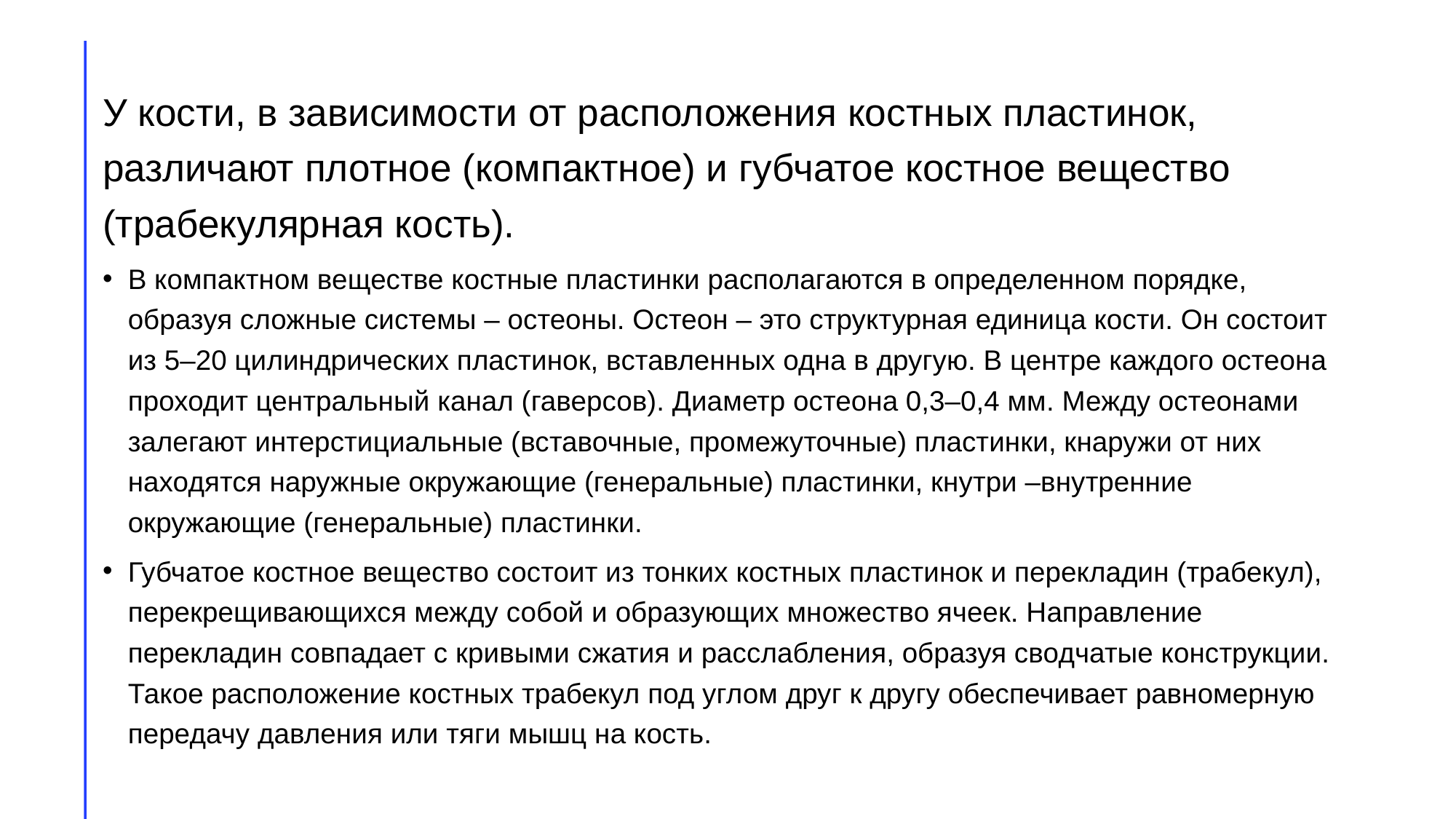

У кости, в зависимости от расположения костных пластинок, различают плотное (компактное) и губчатое костное вещество (трабекулярная кость).
В компактном веществе костные пластинки располагаются в определенном порядке, образуя сложные системы – остеоны. Остеон – это структурная единица кости. Он состоит из 5–20 цилиндрических пластинок, вставленных одна в другую. В центре каждого остеона проходит центральный канал (гаверсов). Диаметр остеона 0,3–0,4 мм. Между остеонами залегают интерстициальные (вставочные, промежуточные) пластинки, кнаружи от них находятся наружные окружающие (генеральные) пластинки, кнутри –внутренние окружающие (генеральные) пластинки.
Губчатое костное вещество состоит из тонких костных пластинок и перекладин (трабекул), перекрещивающихся между собой и образующих множество ячеек. Направление перекладин совпадает с кривыми сжатия и расслабления, образуя сводчатые конструкции. Такое расположение костных трабекул под углом друг к другу обеспечивает равномерную передачу давления или тяги мышц на кость.